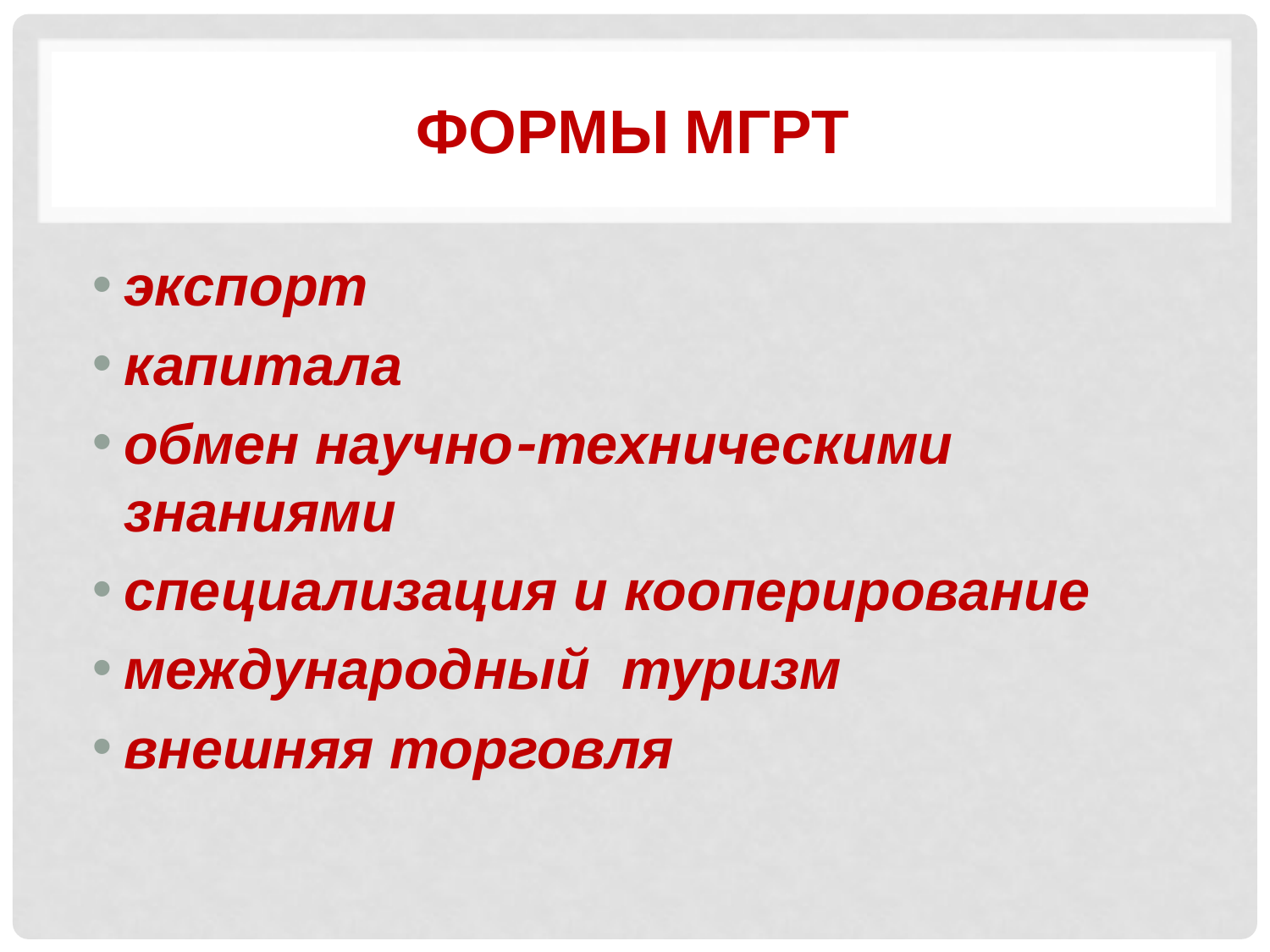

# Формы МГРТ
экспорт
капитала
обмен научно-техническими знаниями
специализация и кооперирование
международный  туризм
внешняя торговля